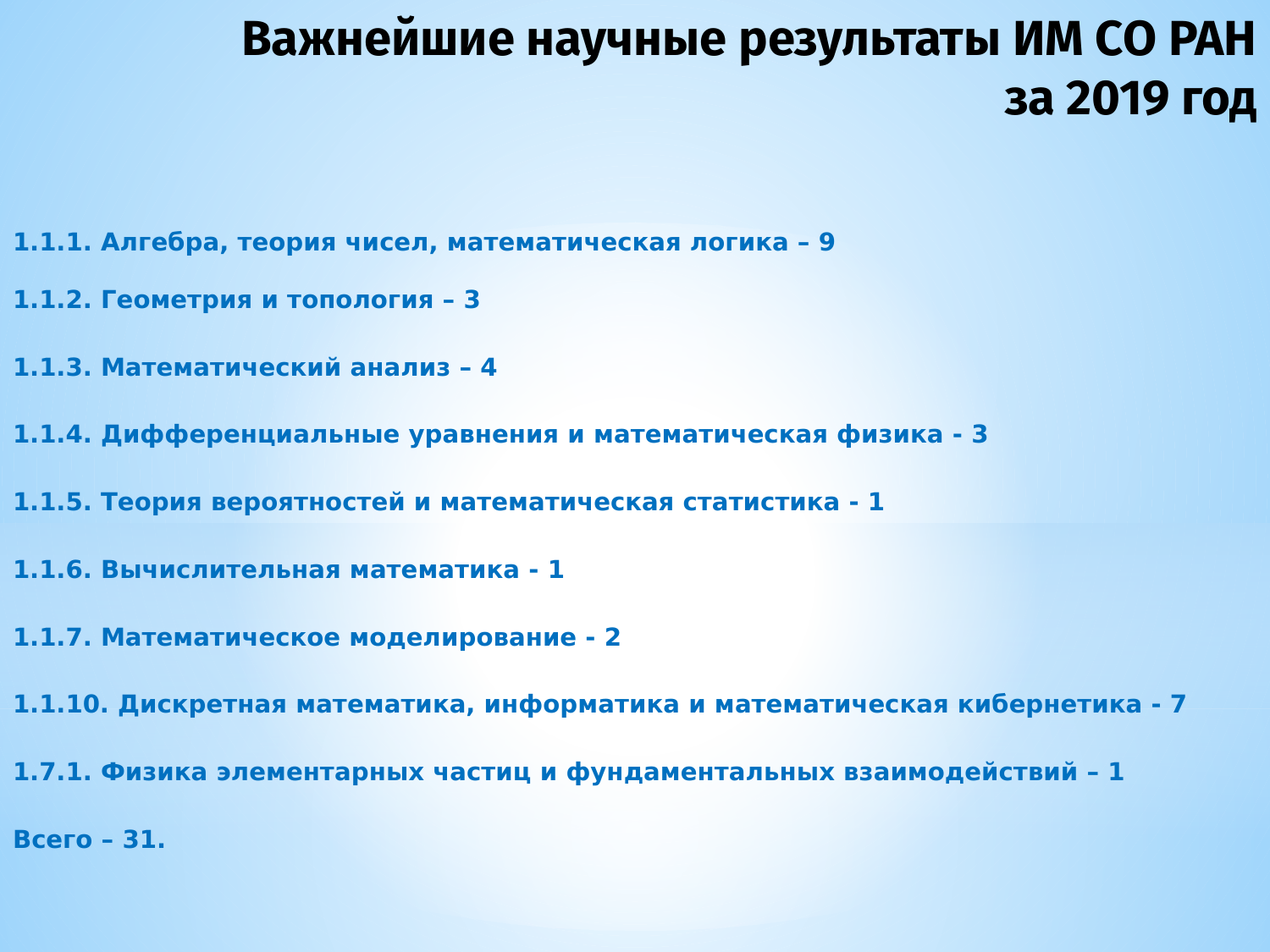

# Важнейшие научные результаты ИМ СО РАН за 2019 год

1.1.1. Алгебра, теория чисел, математическая логика – 9
1.1.2. Геометрия и топология – 3

1.1.3. Математический анализ – 4

1.1.4. Дифференциальные уравнения и математическая физика - 3

1.1.5. Теория вероятностей и математическая статистика - 1

1.1.6. Вычислительная математика - 1

1.1.7. Математическое моделирование - 2

1.1.10. Дискретная математика, информатика и математическая кибернетика - 7

1.7.1. Физика элементарных частиц и фундаментальных взаимодействий – 1

Всего – 31.